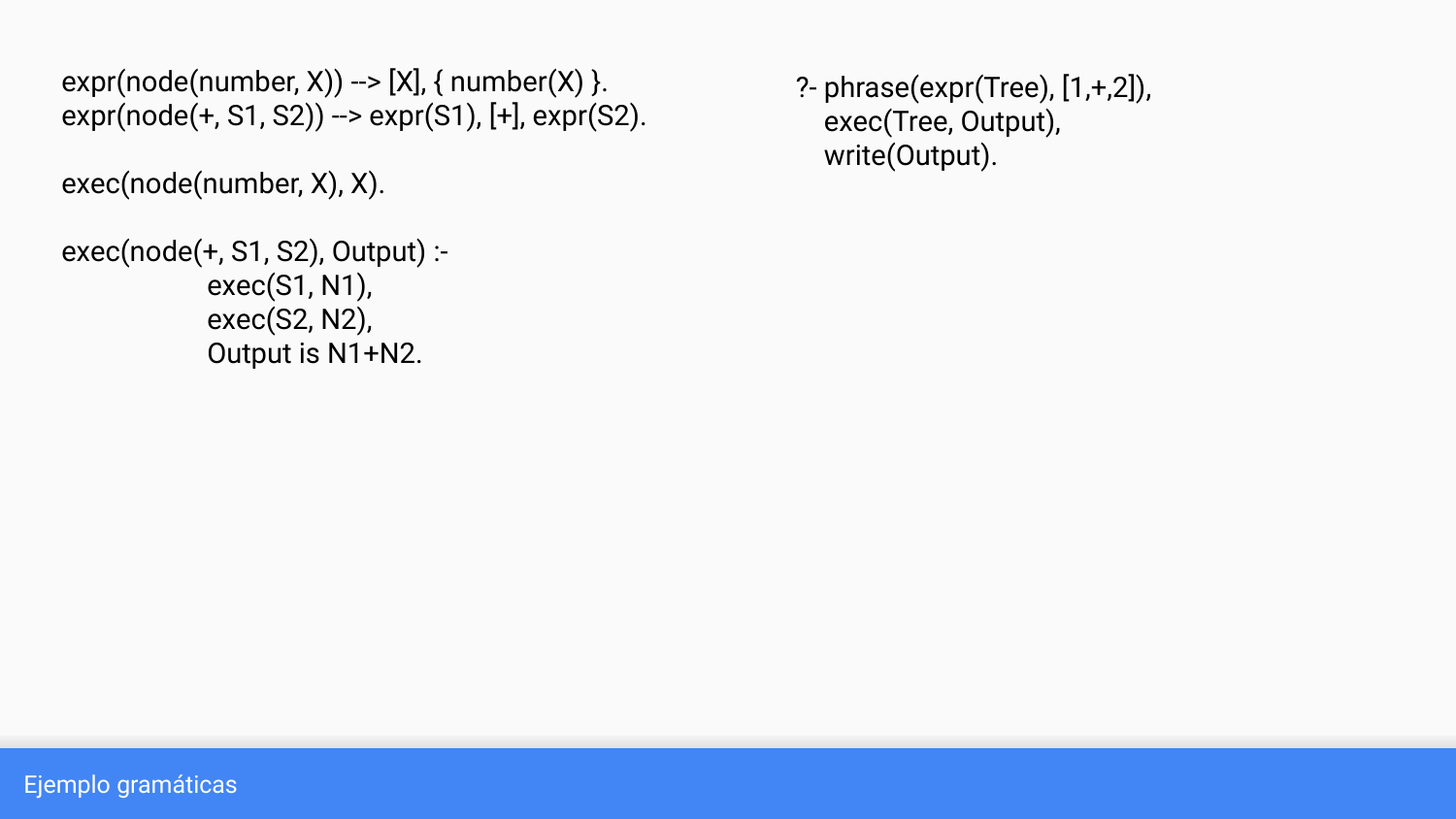

expr(node(number, X)) --> [X], { number(X) }.
expr(node(+, S1, S2)) --> expr(S1), [+], expr(S2).

exec(node(number, X), X).

exec(node(+, S1, S2), Output) :-
	exec(S1, N1),
	exec(S2, N2),
	Output is N1+N2.
?- phrase(expr(Tree), [1,+,2]),
    exec(Tree, Output),
    write(Output).
Ejemplo gramáticas